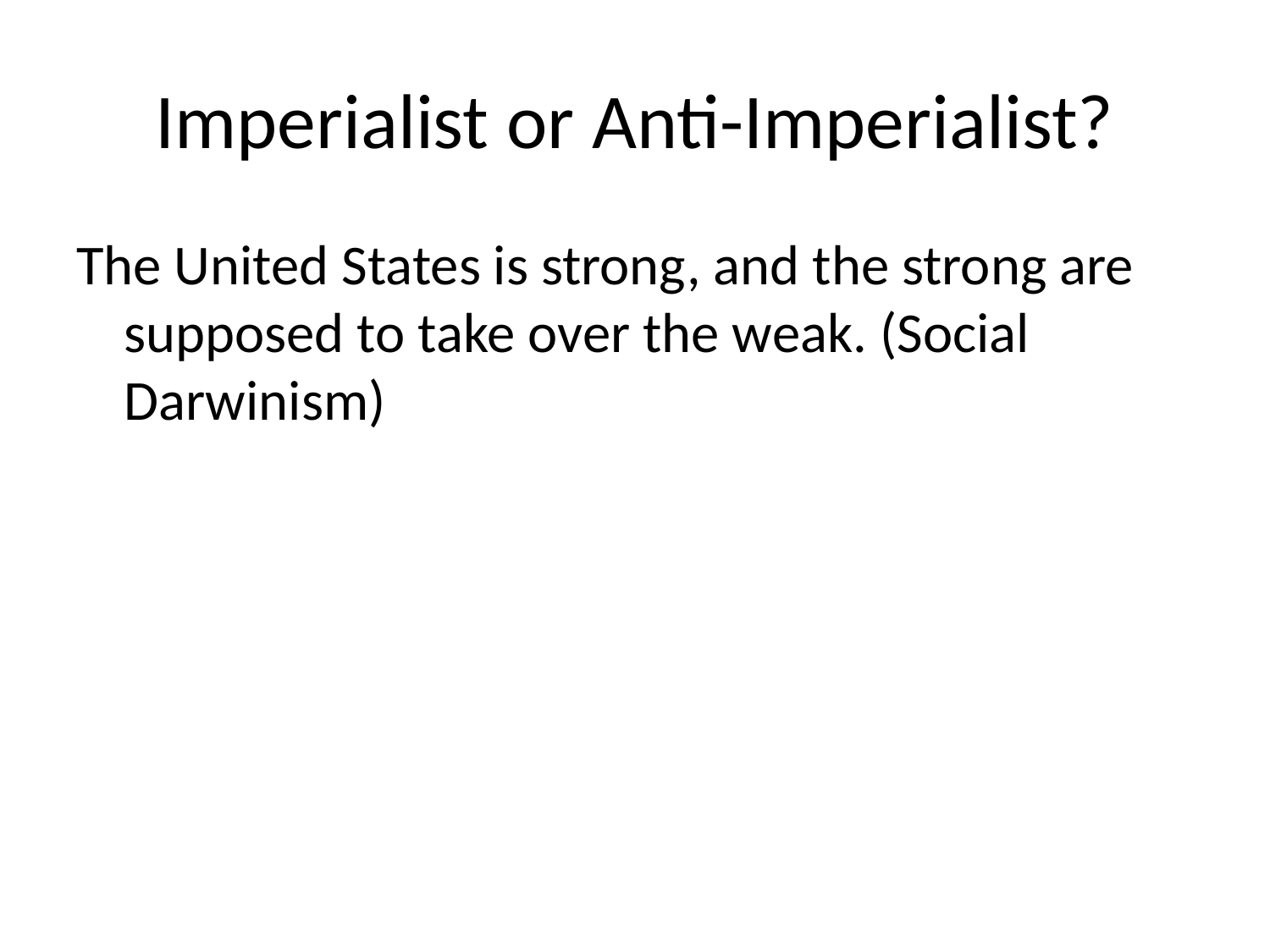

# Imperialist or Anti-Imperialist?
The United States is strong, and the strong are supposed to take over the weak. (Social Darwinism)